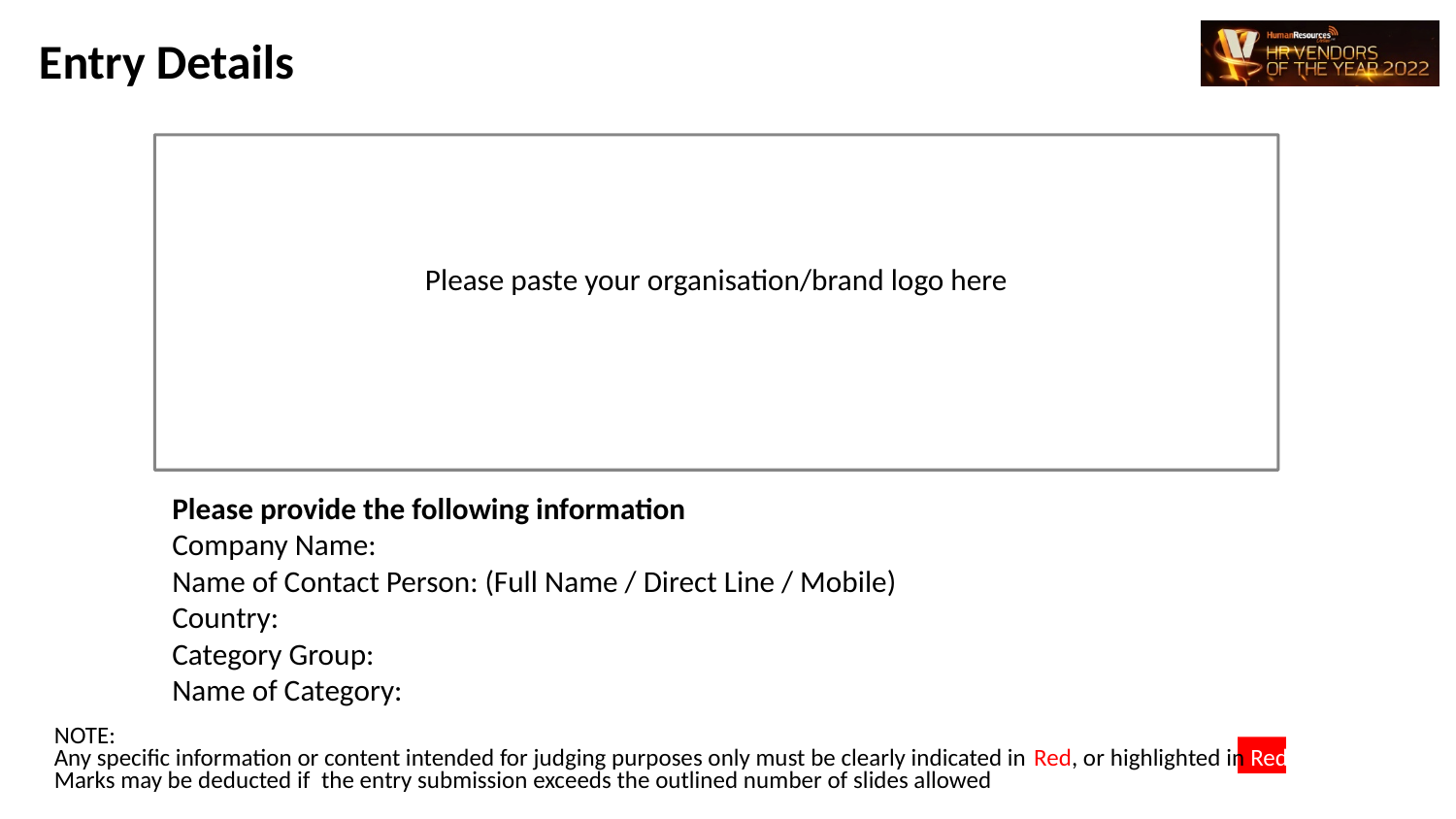

Entry Details
Please paste your organisation/brand logo here
Please provide the following information
Company Name:
Name of Contact Person: (Full Name / Direct Line / Mobile)
Country:
Category Group:
Name of Category:
NOTE: 
Any specific information or content intended for judging purposes only must be clearly indicated in Red, or highlighted in Red. 
Marks may be deducted if  the entry submission exceeds the outlined number of slides allowed